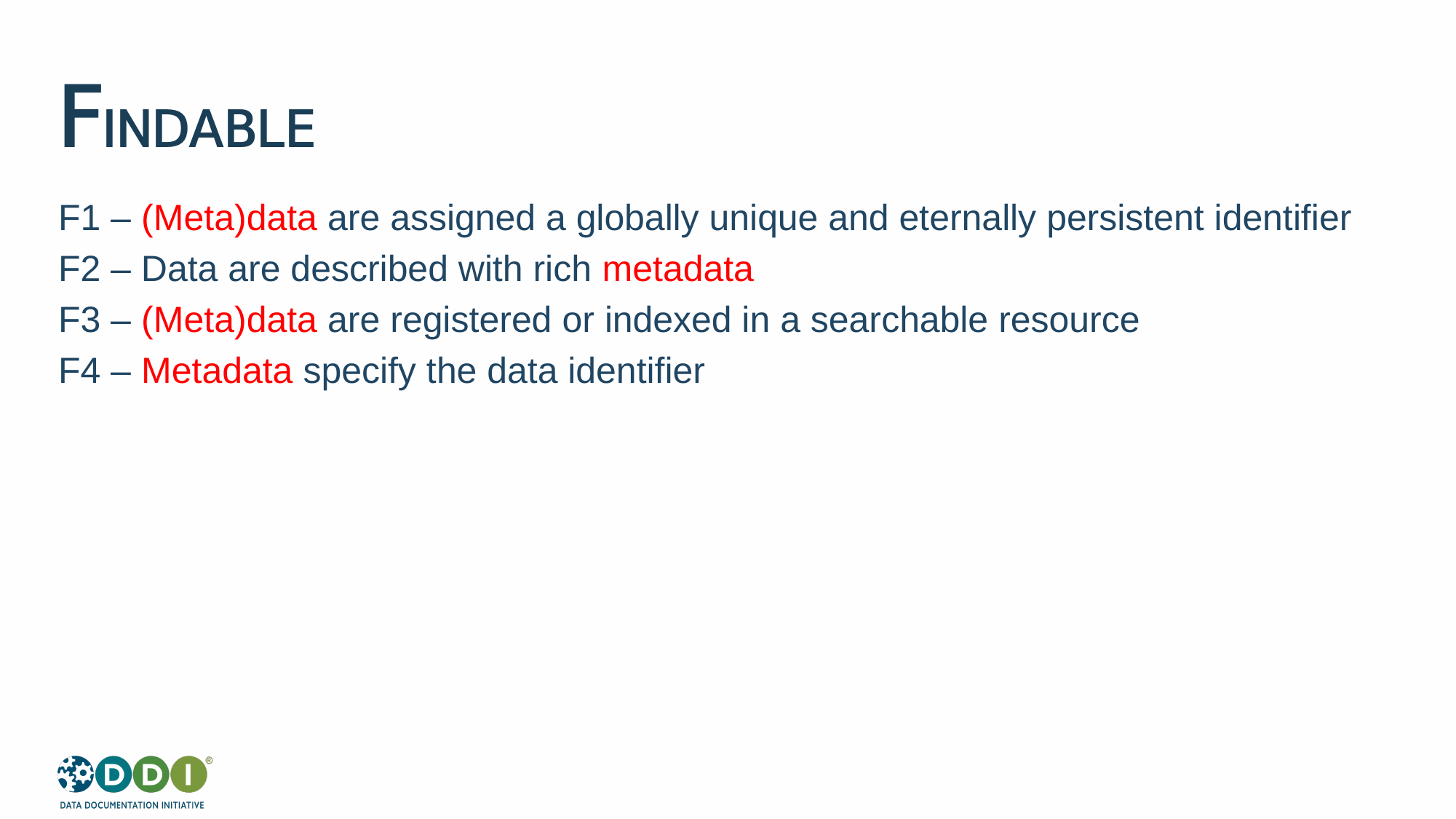

# FINDABLE
F1 – (Meta)data are assigned a globally unique and eternally persistent identifier
F2 – Data are described with rich metadata
F3 – (Meta)data are registered or indexed in a searchable resource
F4 – Metadata specify the data identifier